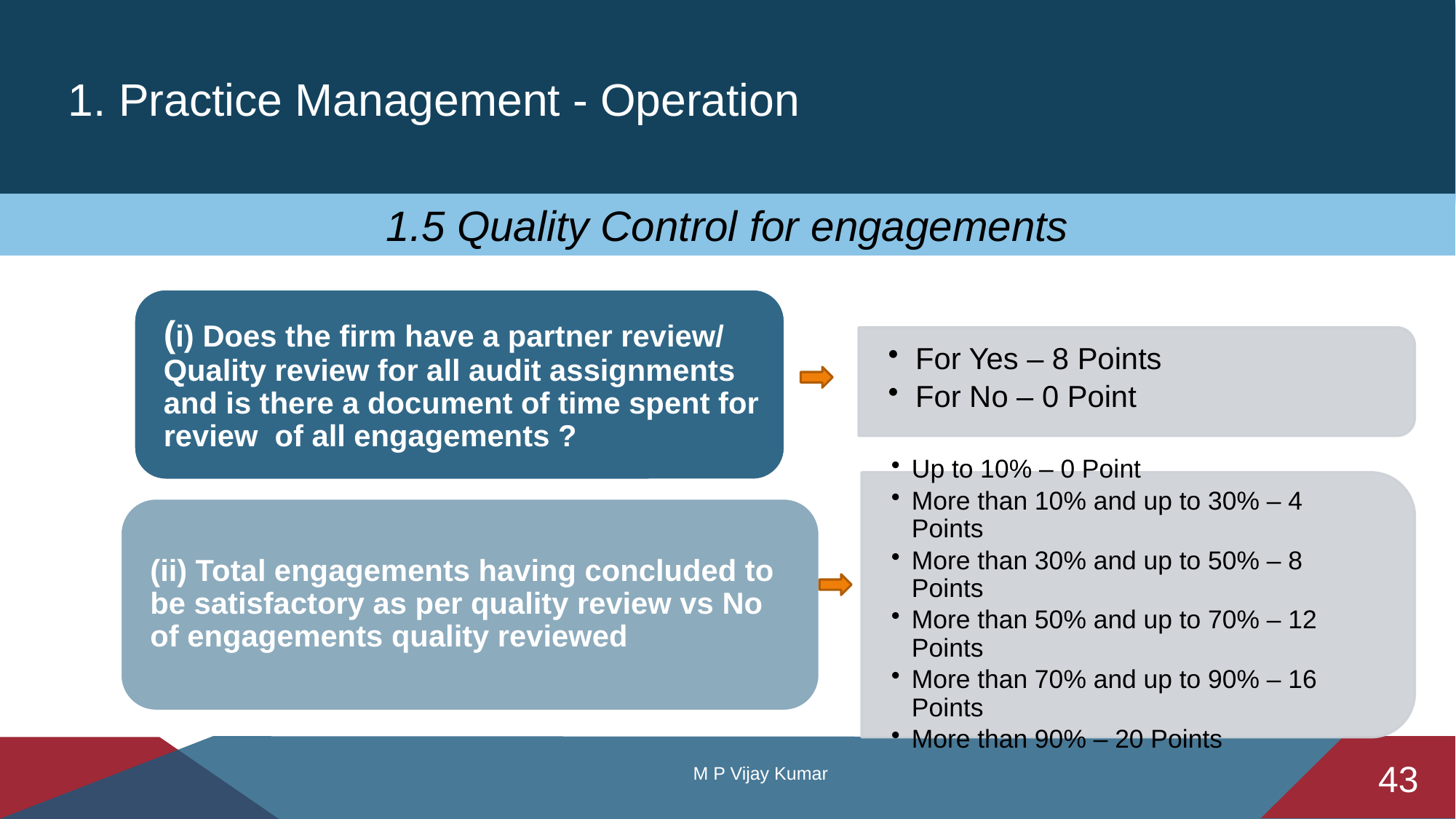

1. Practice Management - Operation
1.5 Quality Control for engagements

For Yes – 8 Points
For No – 0 Point

(i) Does the firm have a partner review/ Quality review for all audit assignments and is there a document of time spent for review  of all engagements ?
Up to 10% – 0 Point
More than 10% and up to 30% – 4 Points
More than 30% and up to 50% – 8 Points
More than 50% and up to 70% – 12 Points
More than 70% and up to 90% – 16 Points
More than 90% – 20 Points
(ii) Total engagements having concluded to be satisfactory as per quality review vs No of engagements quality reviewed